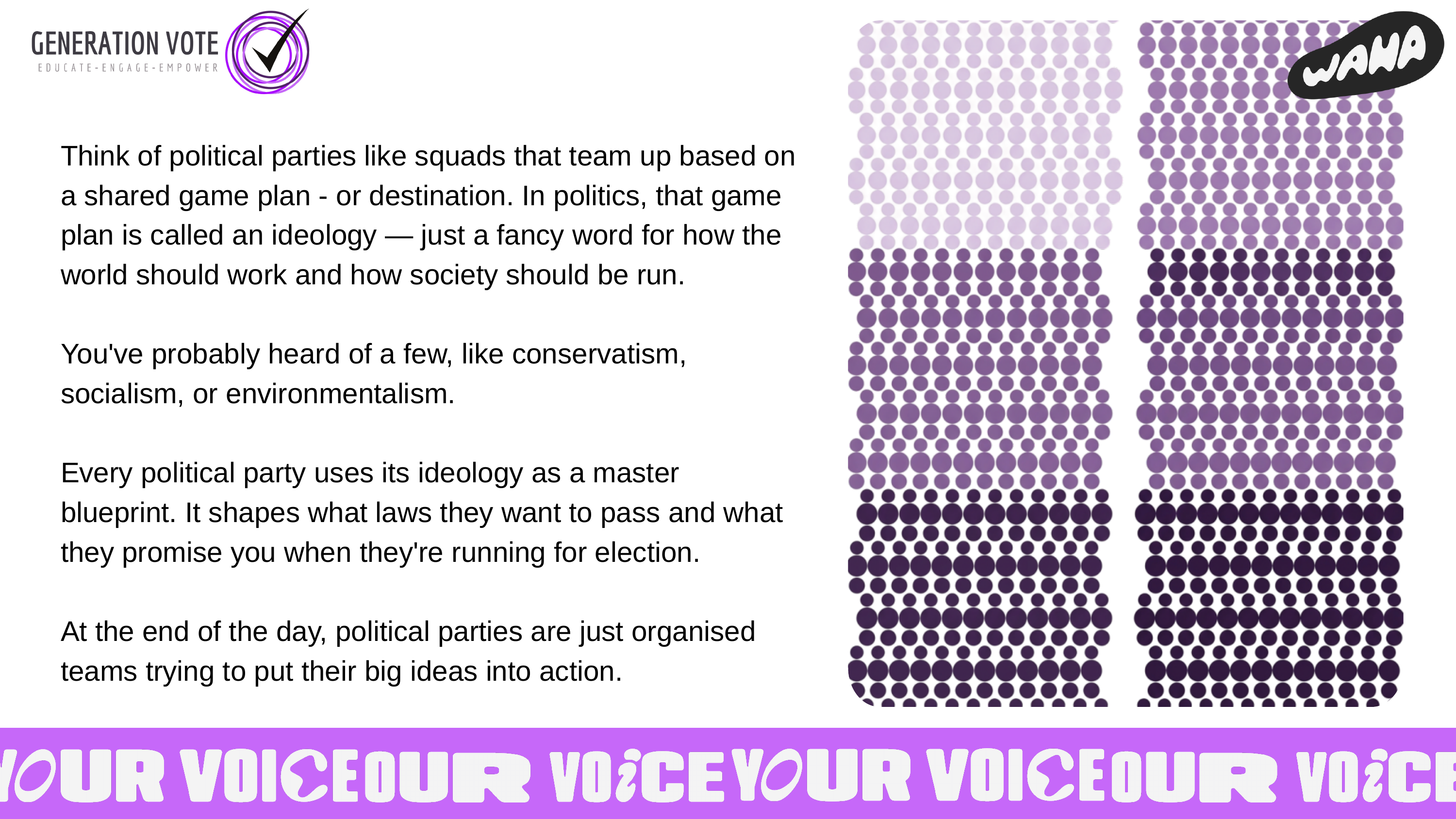

Think of political parties like squads that team up based on a shared game plan - or destination. In politics, that game plan is called an ideology — just a fancy word for how the world should work and how society should be run.

You've probably heard of a few, like conservatism, socialism, or environmentalism.

Every political party uses its ideology as a master blueprint. It shapes what laws they want to pass and what they promise you when they're running for election.

At the end of the day, political parties are just organised teams trying to put their big ideas into action.